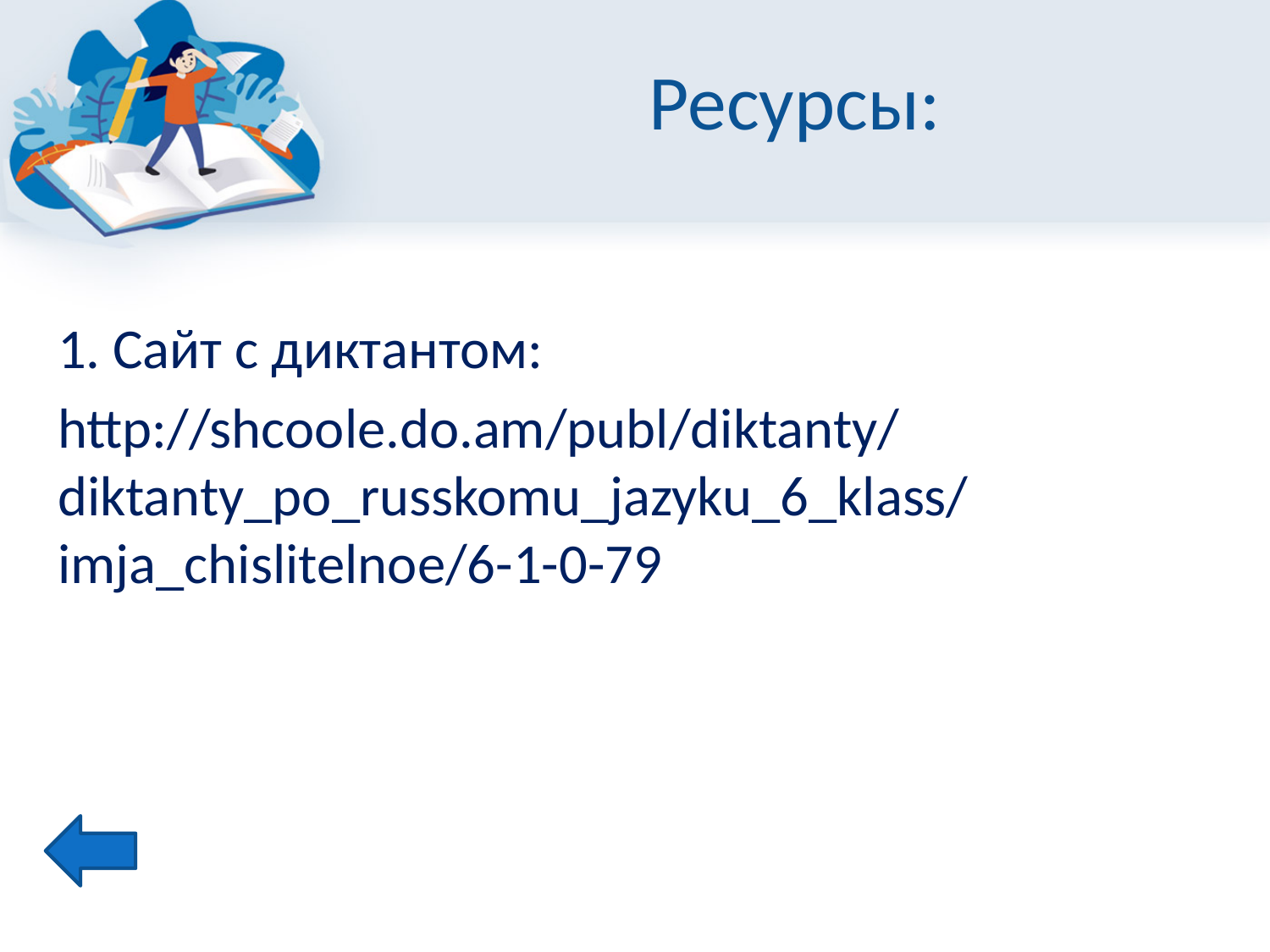

# Ресурсы:
1. Сайт с диктантом:
http://shcoole.do.am/publ/diktanty/diktanty_po_russkomu_jazyku_6_klass/imja_chislitelnoe/6-1-0-79